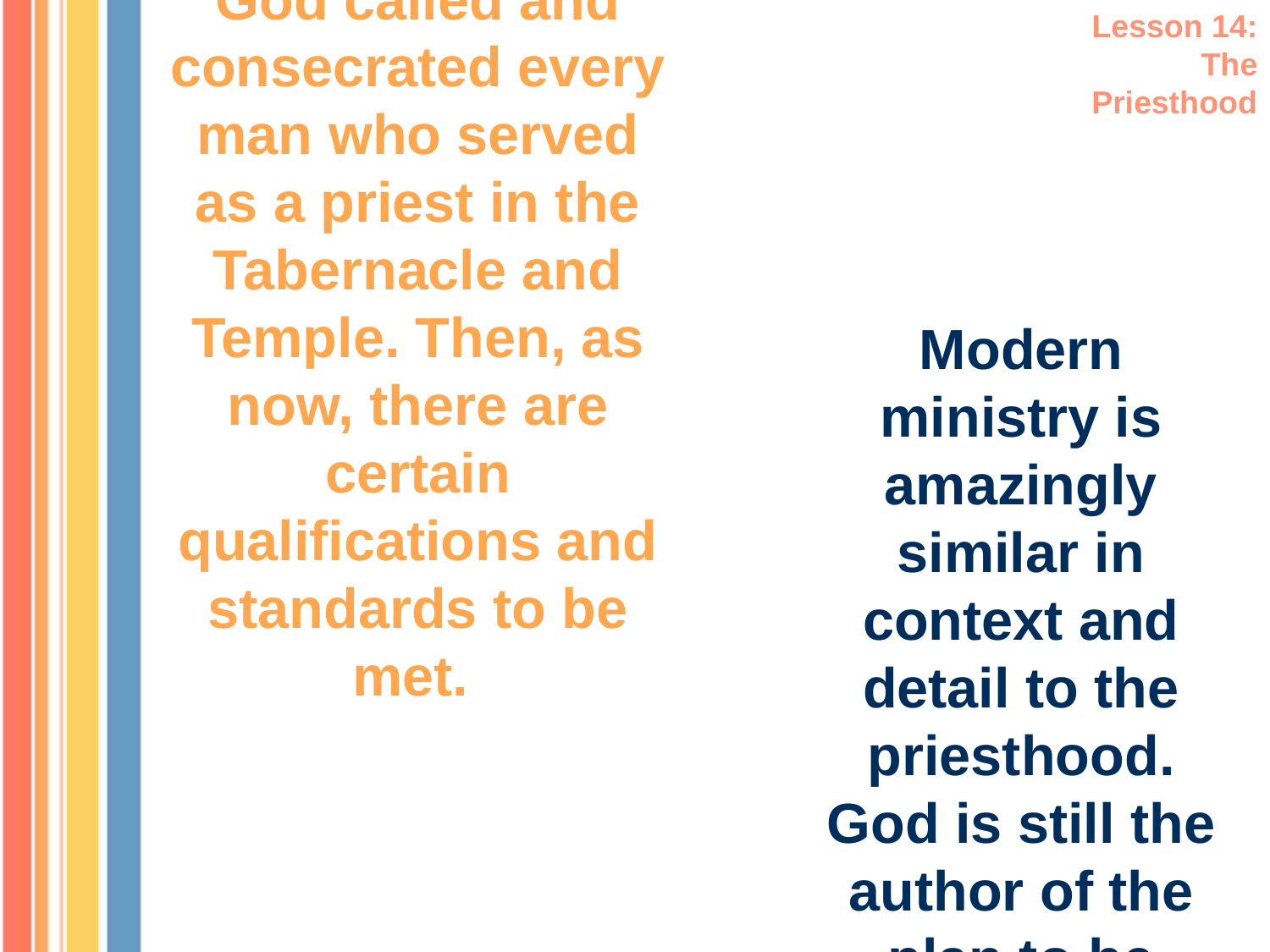

Lesson 14: The Priesthood
God called and consecrated every man who served as a priest in the Tabernacle and Temple. Then, as now, there are certain qualifications and standards to be met.
Modern ministry is amazingly similar in context and detail to the priesthood. God is still the author of the plan to be followed by all ministers.